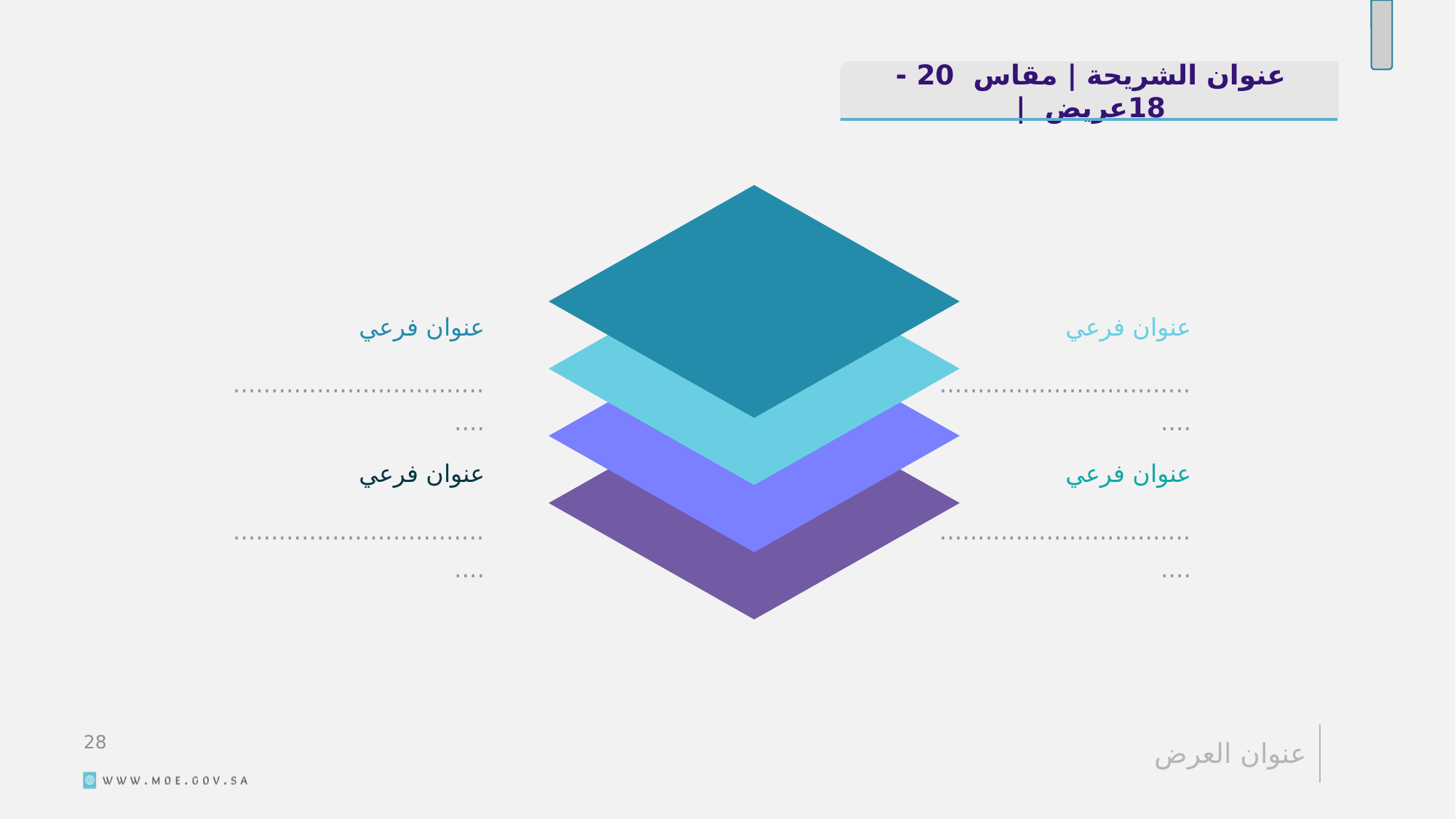

عنوان الشريحة | مقاس  20 - 18عريض  |

عنوان فرعي
.....................................
عنوان فرعي
.....................................

عنوان فرعي
.....................................
عنوان فرعي
.....................................
28
عنوان العرض